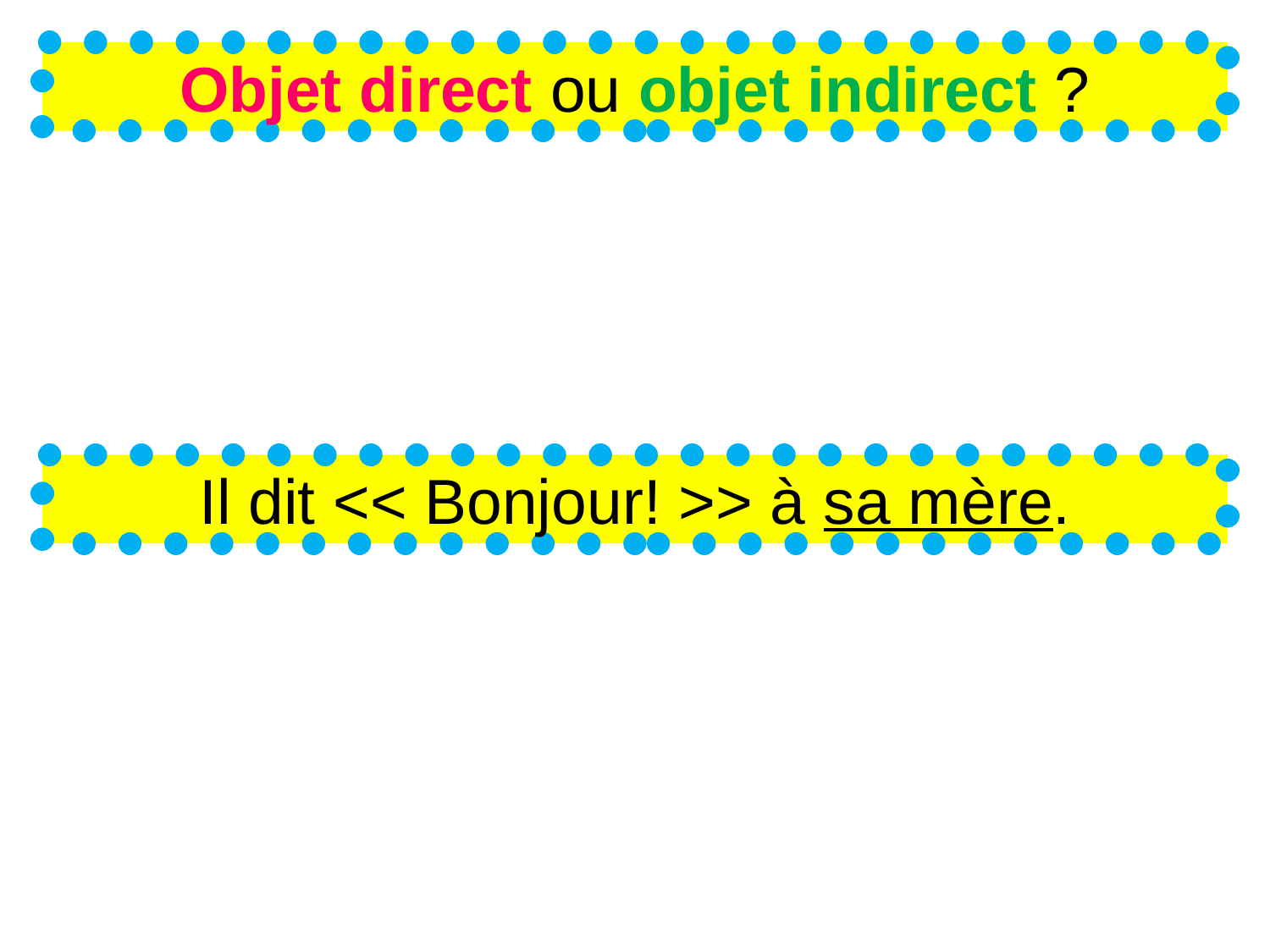

Objet direct ou objet indirect ?
Il dit << Bonjour! >> à sa mère.